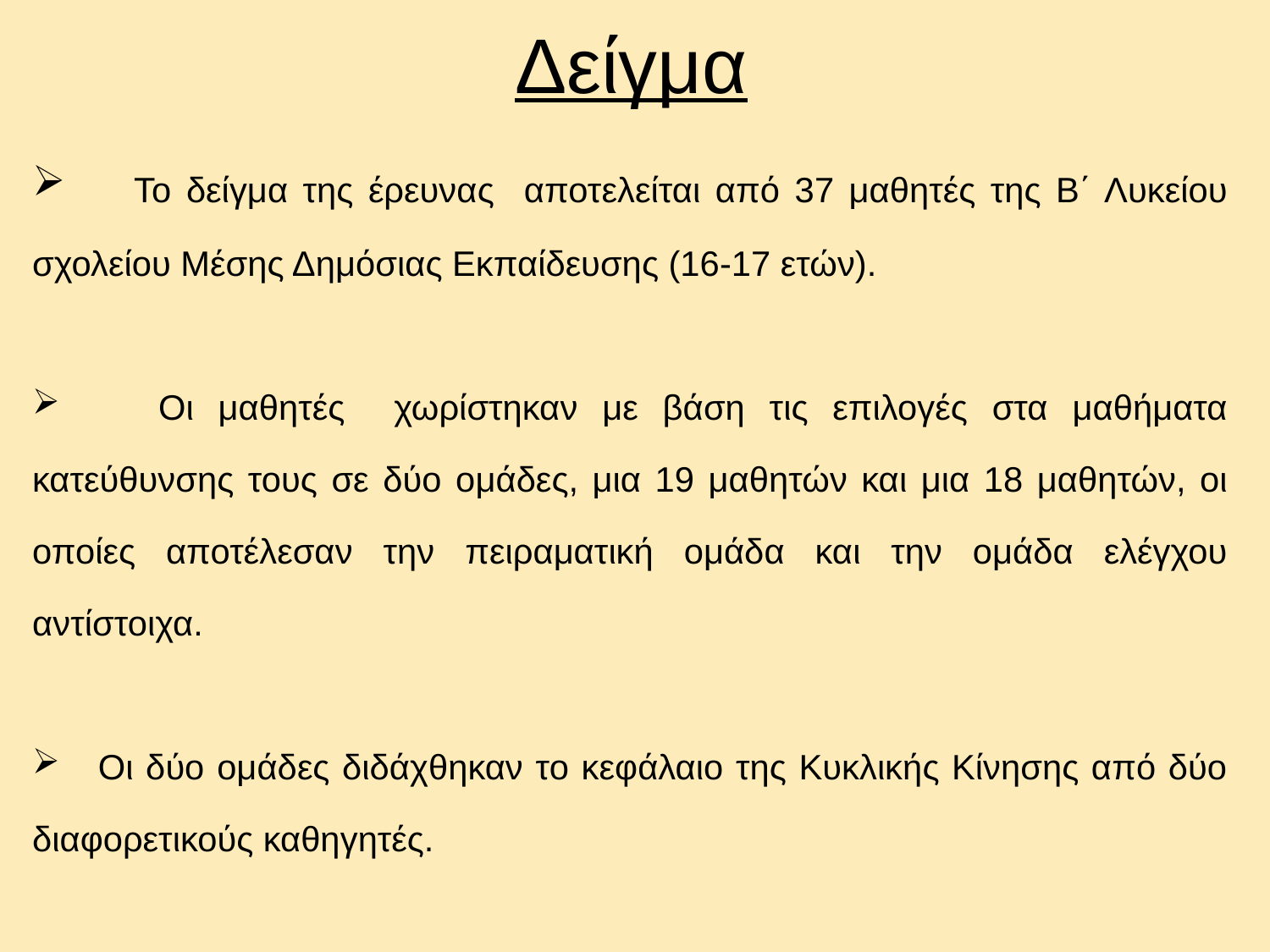

Δείγμα
    Το δείγμα της έρευνας  αποτελείται από 37 μαθητές της Β΄ Λυκείου σχολείου Μέσης Δημόσιας Εκπαίδευσης (16-17 ετών).

    Οι μαθητές  χωρίστηκαν με βάση τις επιλογές στα μαθήματα κατεύθυνσης τους σε δύο ομάδες, μια 19 μαθητών και μια 18 μαθητών, οι οποίες αποτέλεσαν την πειραματική ομάδα και την ομάδα ελέγχου αντίστοιχα.

   Οι δύο ομάδες διδάχθηκαν το κεφάλαιο της Κυκλικής Κίνησης από δύο διαφορετικούς καθηγητές.